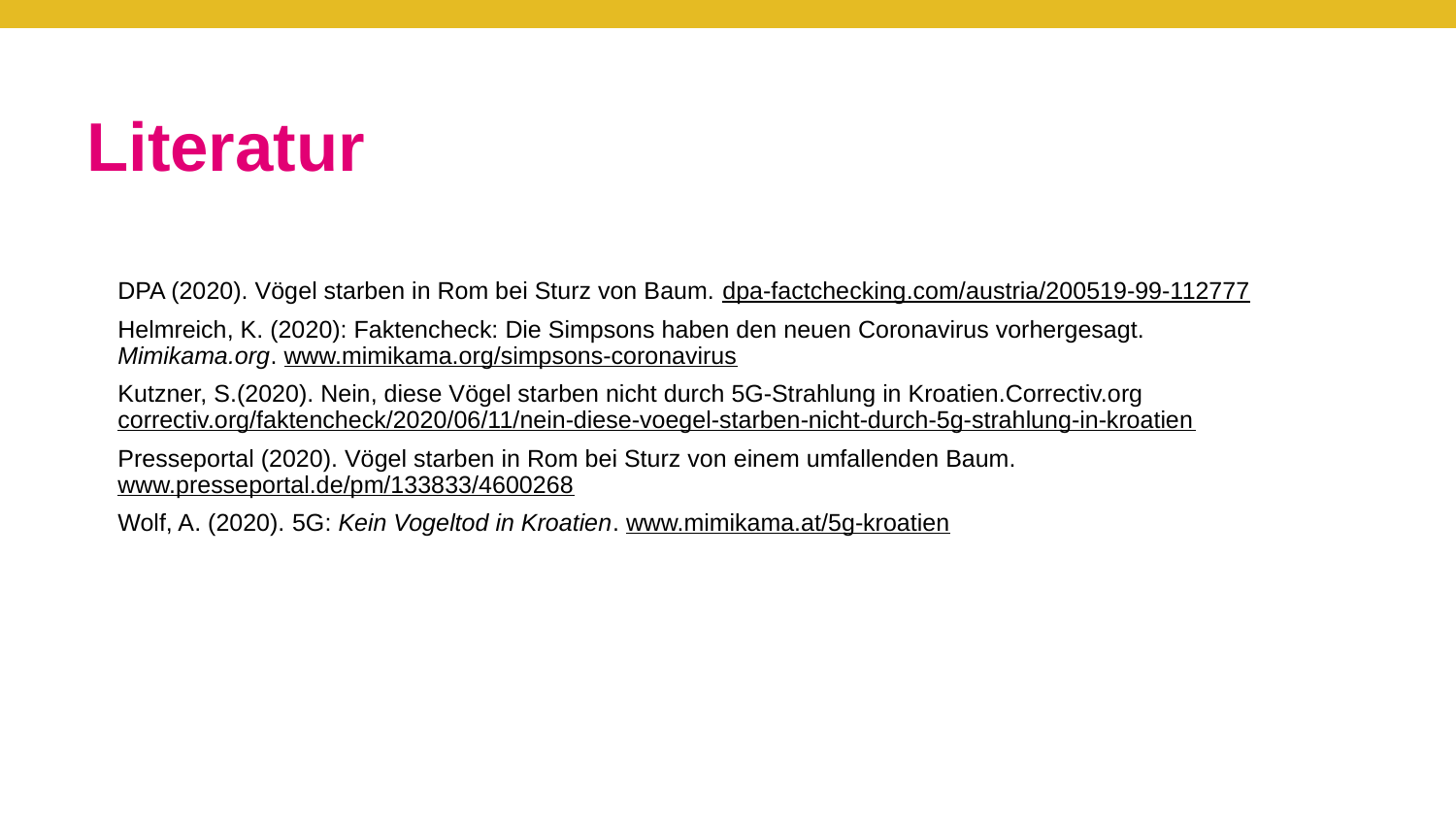

# Literatur
DPA (2020). Vögel starben in Rom bei Sturz von Baum. dpa-factchecking.com/austria/200519-99-112777
Helmreich, K. (2020): Faktencheck: Die Simpsons haben den neuen Coronavirus vorhergesagt. Mimikama.org. www.mimikama.org/simpsons-coronavirus
Kutzner, S.(2020). Nein, diese Vögel starben nicht durch 5G-Strahlung in Kroatien.Correctiv.org correctiv.org/faktencheck/2020/06/11/nein-diese-voegel-starben-nicht-durch-5g-strahlung-in-kroatien
Presseportal (2020). Vögel starben in Rom bei Sturz von einem umfallenden Baum. www.presseportal.de/pm/133833/4600268
Wolf, A. (2020). 5G: Kein Vogeltod in Kroatien. www.mimikama.at/5g-kroatien